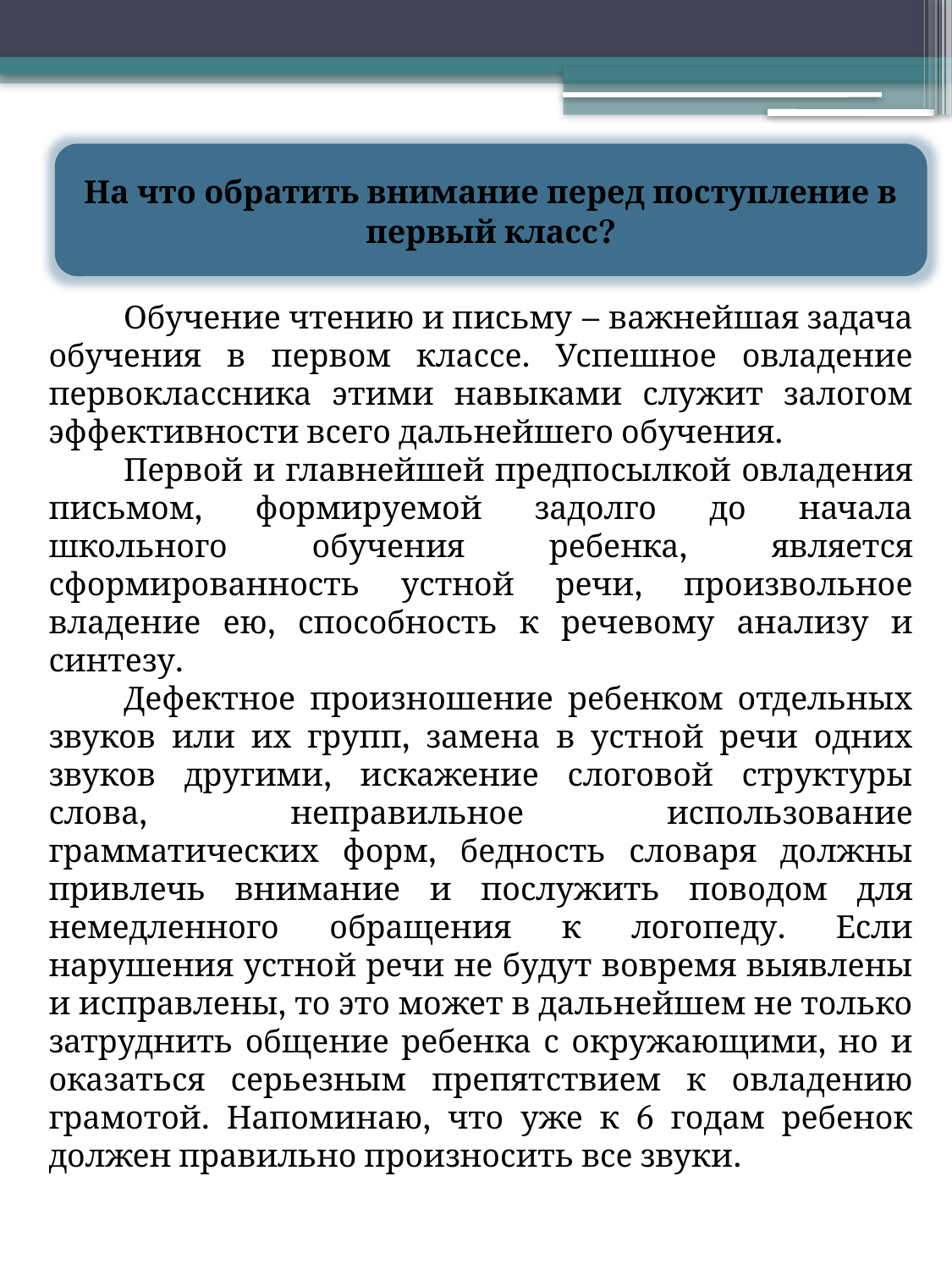

На что обратить внимание перед поступление в первый класс?
Обучение чтению и письму – важнейшая задача обучения в первом классе. Успешное овладение первоклассника этими навыками служит залогом эффективности всего дальнейшего обучения.
Первой и главнейшей предпосылкой овладения письмом, формируемой задолго до начала школьного обучения ребенка, является сформированность устной речи, произвольное владение ею, способность к речевому анализу и синтезу.
Дефектное произношение ребенком отдельных звуков или их групп, замена в устной речи одних звуков другими, искажение слоговой структуры слова, неправильное использование грамматических форм, бедность словаря должны привлечь внимание и послужить поводом для немедленного обращения к логопеду. Если нарушения устной речи не будут вовремя выявлены и исправлены, то это может в дальнейшем не только затруднить общение ребенка с окружающими, но и оказаться серьезным препятствием к овладению грамотой. Напоминаю, что уже к 6 годам ребенок должен правильно произносить все звуки.